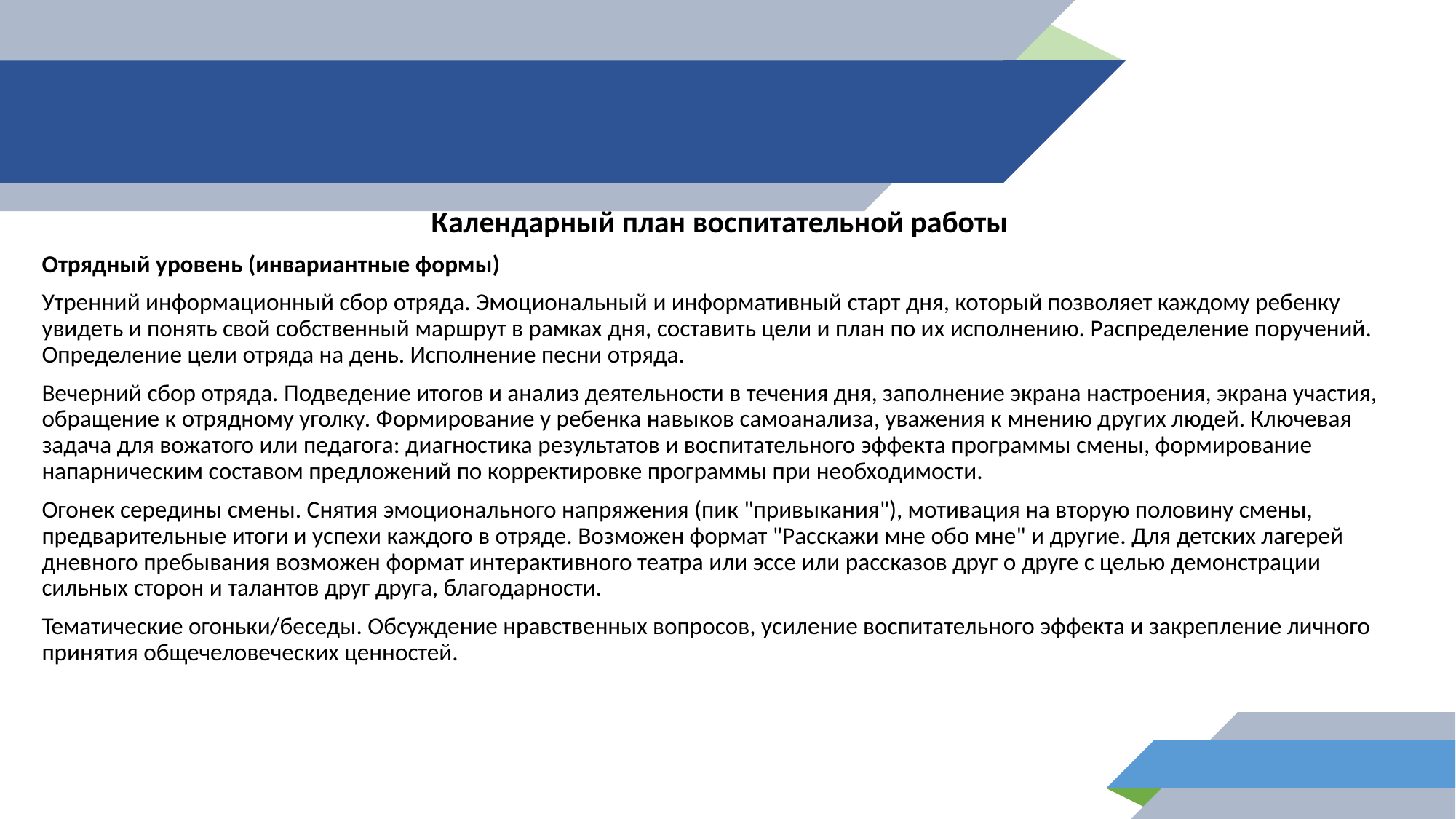

Календарный план воспитательной работы
Отрядный уровень (инвариантные формы)
Утренний информационный сбор отряда. Эмоциональный и информативный старт дня, который позволяет каждому ребенку увидеть и понять свой собственный маршрут в рамках дня, составить цели и план по их исполнению. Распределение поручений. Определение цели отряда на день. Исполнение песни отряда.
Вечерний сбор отряда. Подведение итогов и анализ деятельности в течения дня, заполнение экрана настроения, экрана участия, обращение к отрядному уголку. Формирование у ребенка навыков самоанализа, уважения к мнению других людей. Ключевая задача для вожатого или педагога: диагностика результатов и воспитательного эффекта программы смены, формирование напарническим составом предложений по корректировке программы при необходимости.
Огонек середины смены. Снятия эмоционального напряжения (пик "привыкания"), мотивация на вторую половину смены, предварительные итоги и успехи каждого в отряде. Возможен формат "Расскажи мне обо мне" и другие. Для детских лагерей дневного пребывания возможен формат интерактивного театра или эссе или рассказов друг о друге с целью демонстрации сильных сторон и талантов друг друга, благодарности.
Тематические огоньки/беседы. Обсуждение нравственных вопросов, усиление воспитательного эффекта и закрепление личного принятия общечеловеческих ценностей.